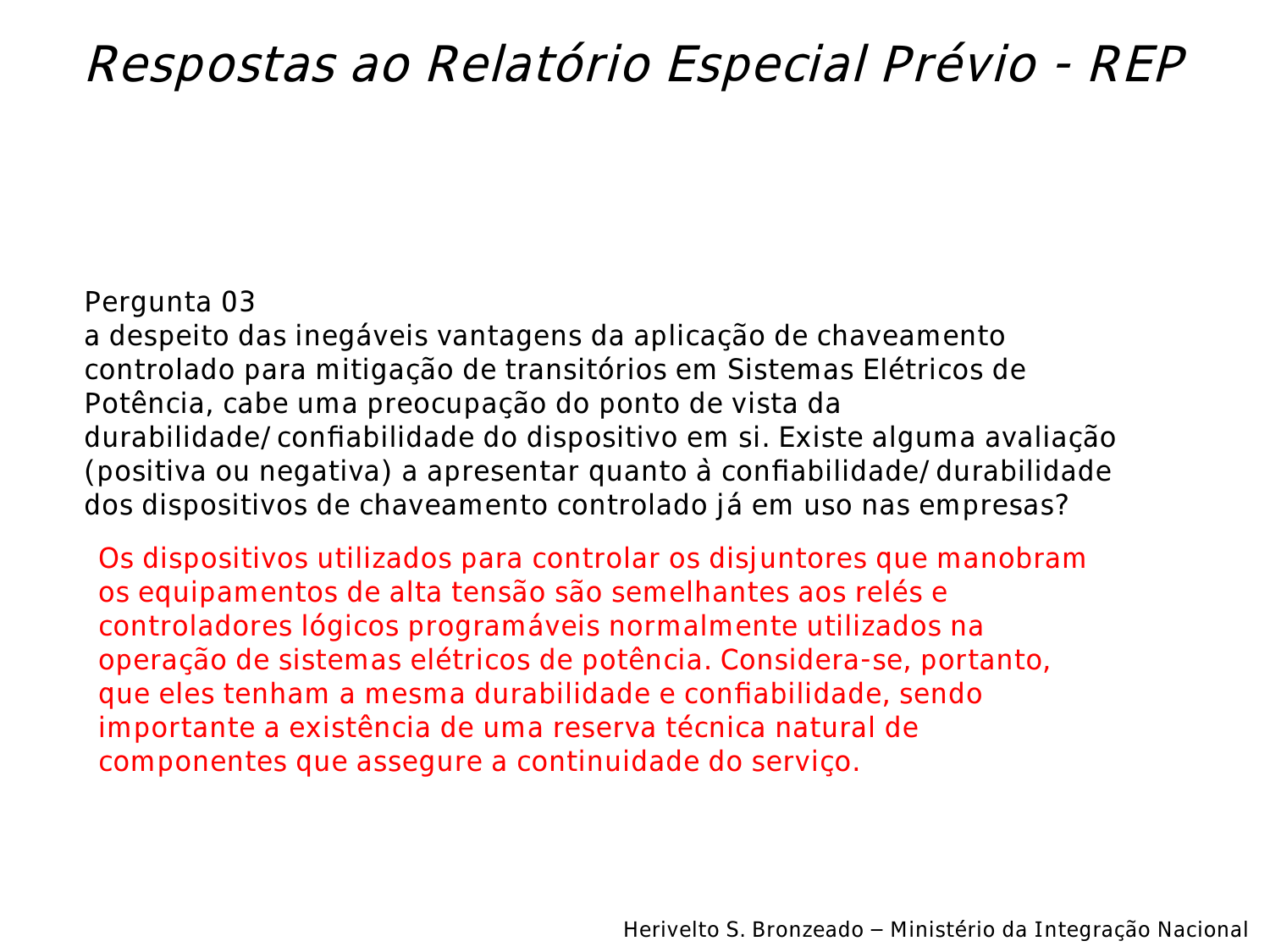

# Respostas ao Relatório Especial Prévio - REP
Pergunta 03
a despeito das inegáveis vantagens da aplicação de chaveamento controlado para mitigação de transitórios em Sistemas Elétricos de Potência, cabe uma preocupação do ponto de vista da durabilidade/confiabilidade do dispositivo em si. Existe alguma avaliação (positiva ou negativa) a apresentar quanto à confiabilidade/durabilidade dos dispositivos de chaveamento controlado já em uso nas empresas?
Os dispositivos utilizados para controlar os disjuntores que manobram os equipamentos de alta tensão são semelhantes aos relés e controladores lógicos programáveis normalmente utilizados na operação de sistemas elétricos de potência. Considera-se, portanto, que eles tenham a mesma durabilidade e confiabilidade, sendo importante a existência de uma reserva técnica natural de componentes que assegure a continuidade do serviço.